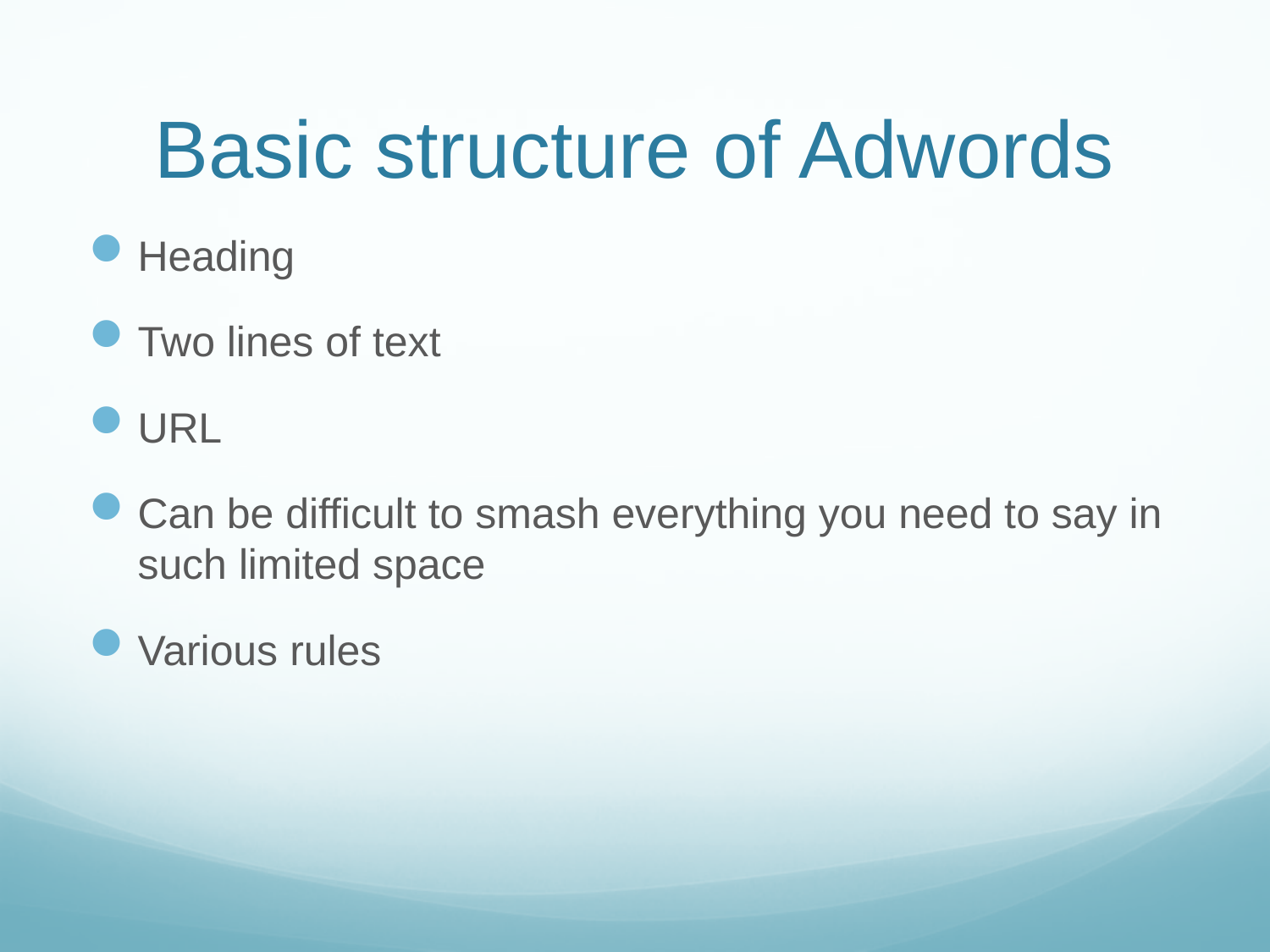

# Basic structure of Adwords
Heading
Two lines of text
URL
Can be difficult to smash everything you need to say in such limited space
Various rules